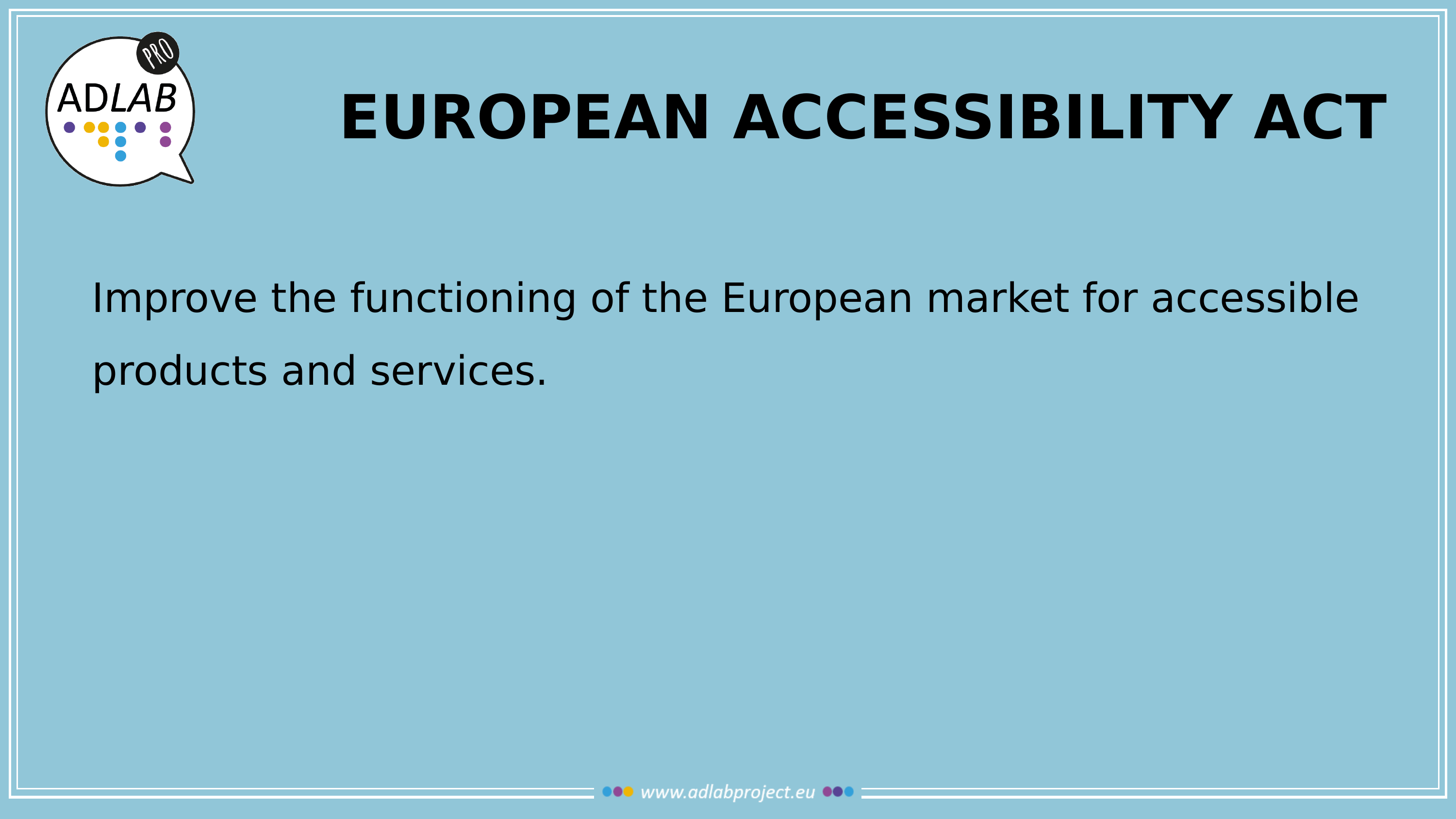

# EUROPEAN ACCESSIBILITY ACT
Improve the functioning of the European market for accessible products and services.